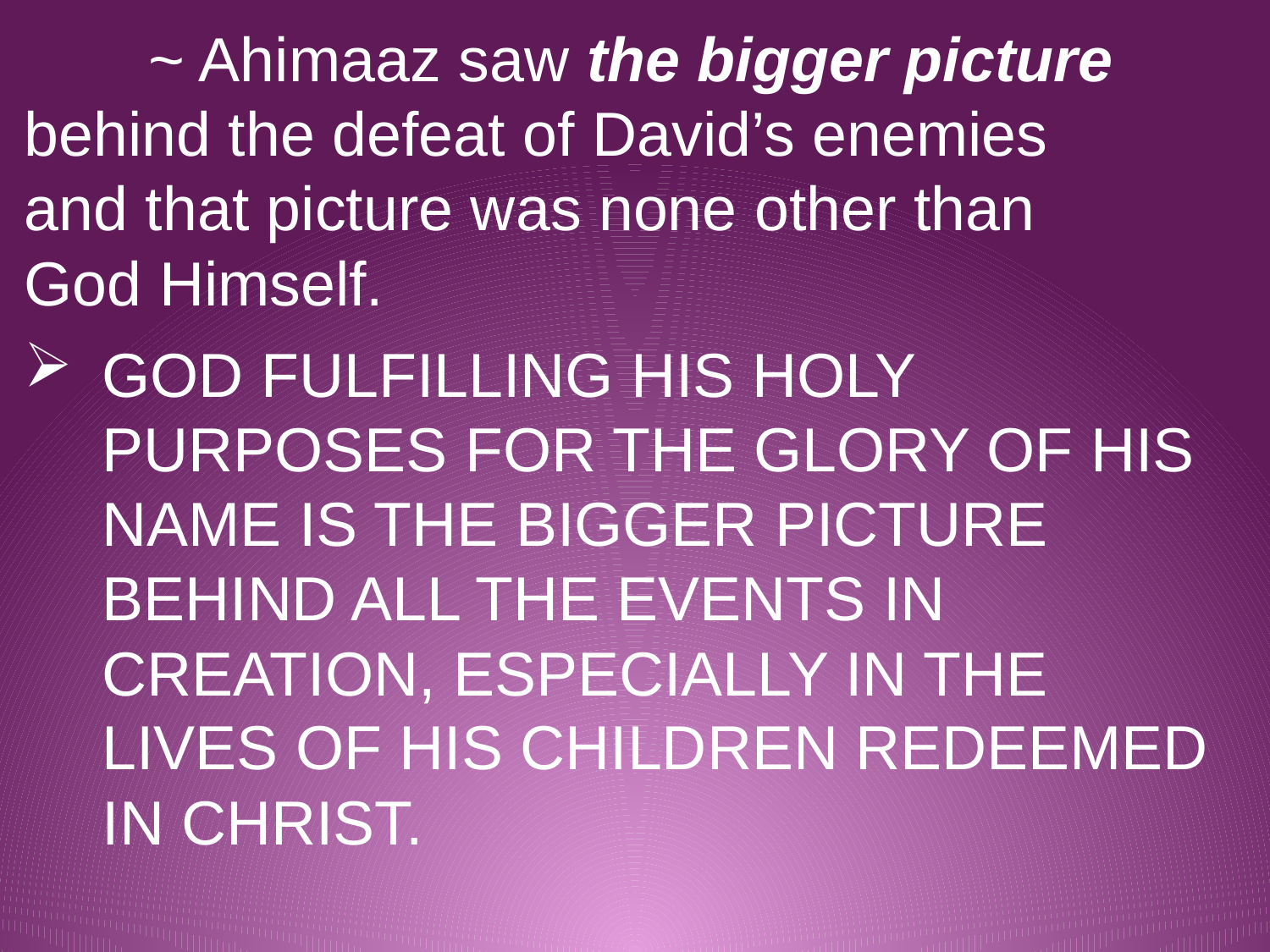

~ Ahimaaz saw the bigger picture 						behind the defeat of David’s enemies 					and that picture was none other than 					God Himself.
GOD FULFILLING HIS HOLY PURPOSES FOR THE GLORY OF HIS NAME IS THE BIGGER PICTURE BEHIND ALL THE EVENTS IN CREATION, ESPECIALLY IN THE LIVES OF HIS CHILDREN REDEEMED IN CHRIST.